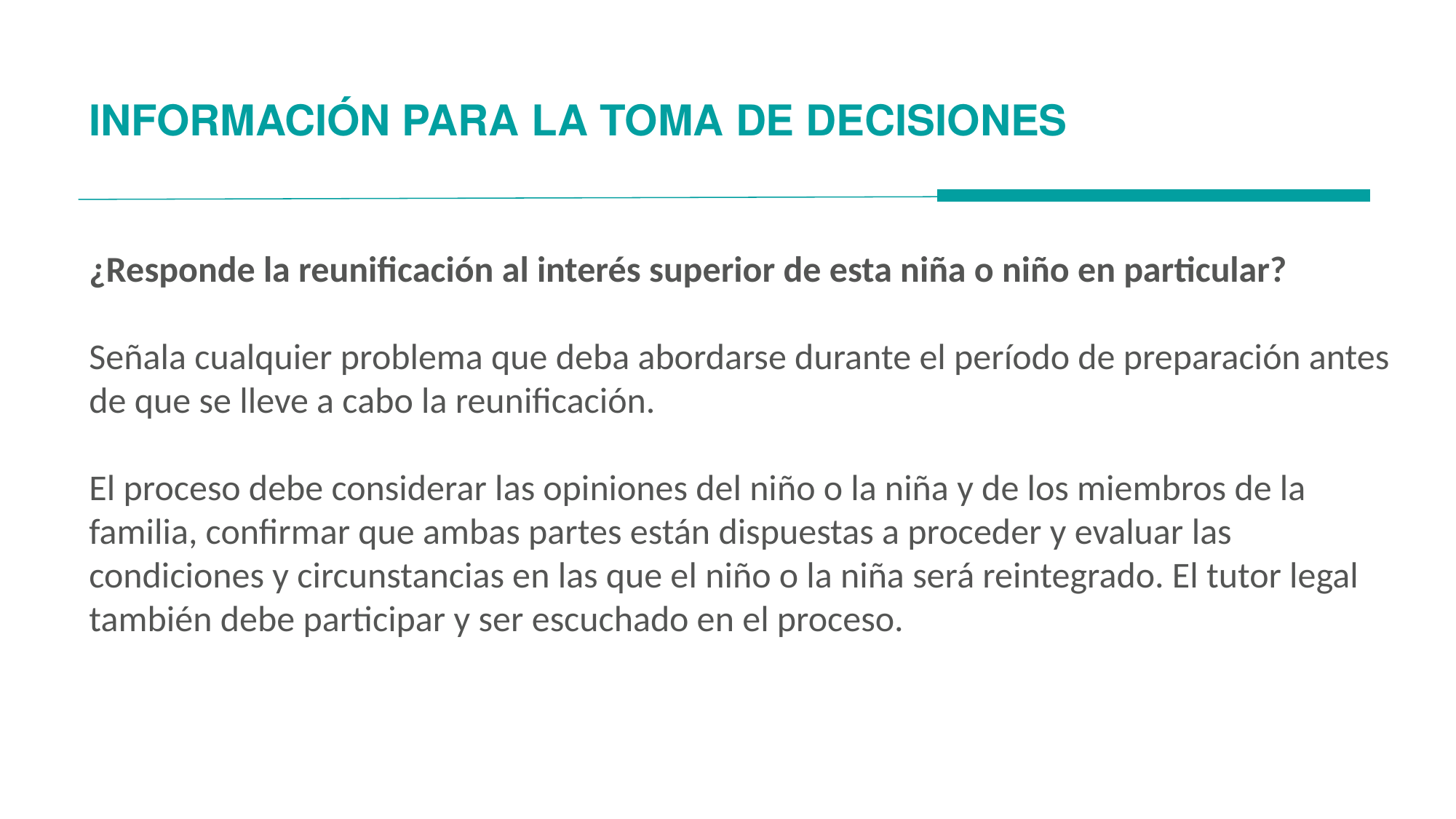

INFORMACIÓN PARA LA TOMA DE DECISIONES
¿Responde la reunificación al interés superior de esta niña o niño en particular?

Señala cualquier problema que deba abordarse durante el período de preparación antes de que se lleve a cabo la reunificación.

El proceso debe considerar las opiniones del niño o la niña y de los miembros de la familia, confirmar que ambas partes están dispuestas a proceder y evaluar las condiciones y circunstancias en las que el niño o la niña será reintegrado. El tutor legal también debe participar y ser escuchado en el proceso.